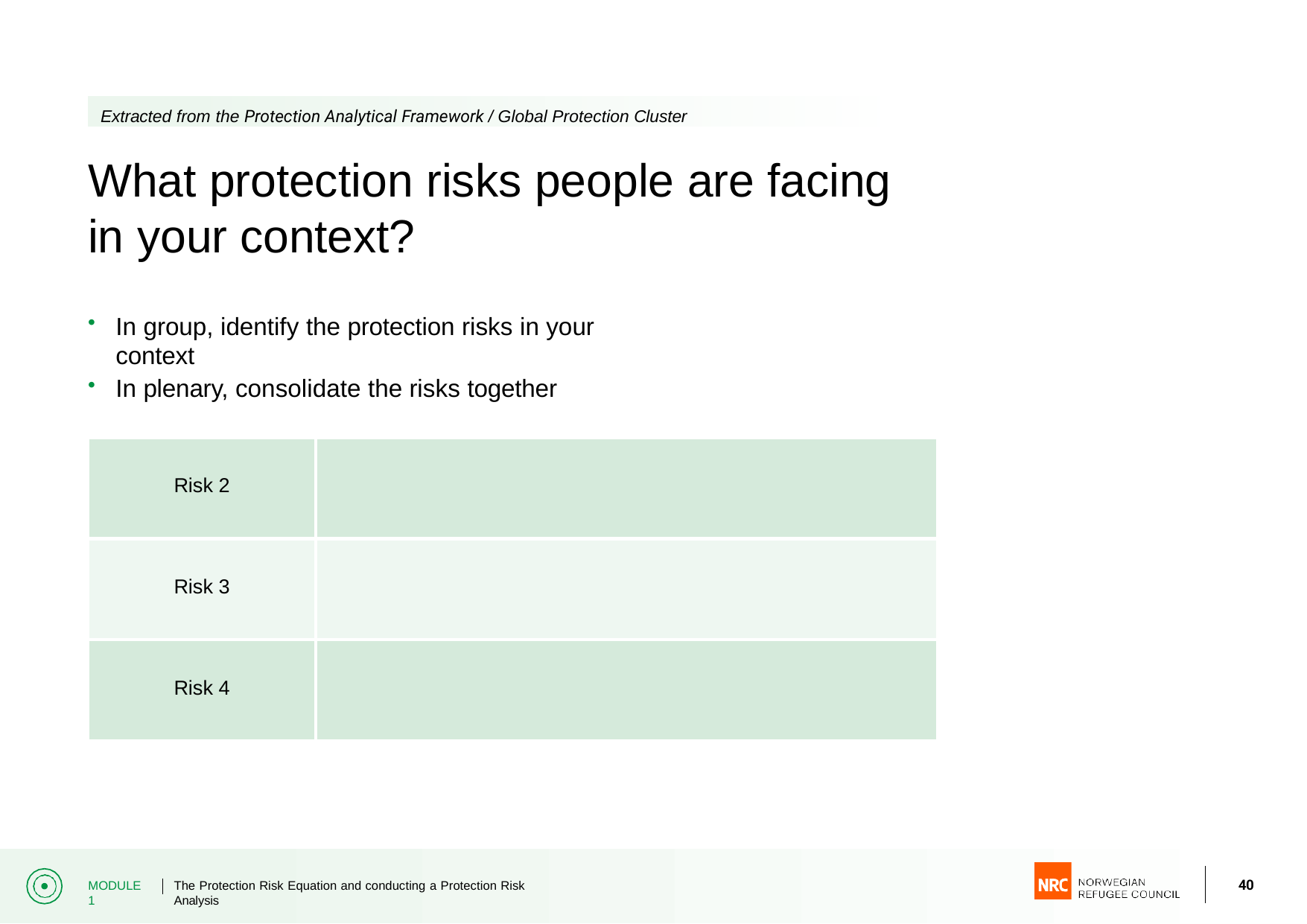

Extracted from the Protection Analytical Framework / Global Protection Cluster
# What protection risks people are facing in your context?
In group, identify the protection risks in your context
In plenary, consolidate the risks together
| Risk 2 |  |
| --- | --- |
| Risk 3 |  |
| Risk 4 |  |
40
MODULE 1
The Protection Risk Equation and conducting a Protection Risk Analysis